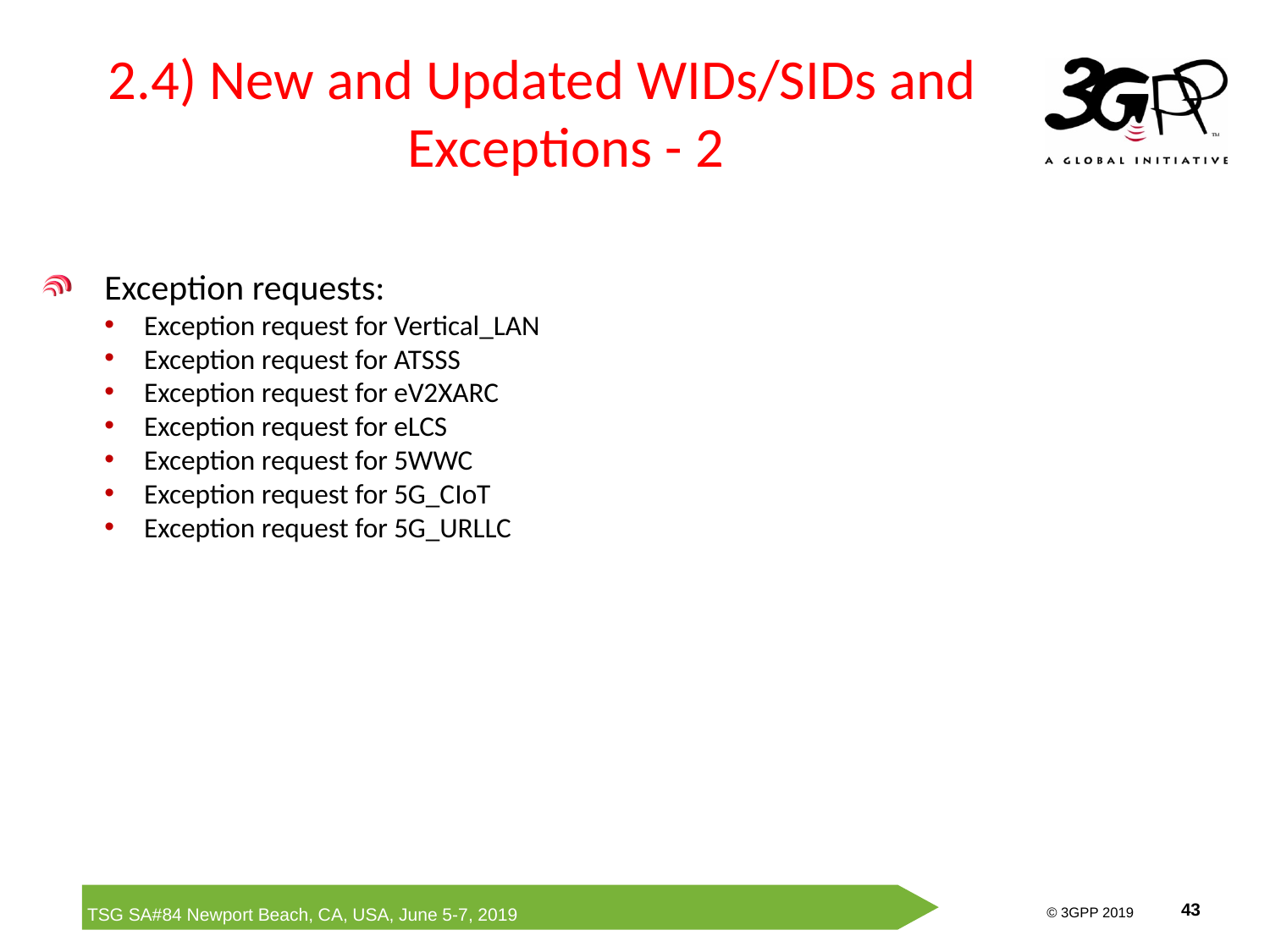

# 2.4) New and Updated WIDs/SIDs and Exceptions - 2
Exception requests:
Exception request for Vertical_LAN
Exception request for ATSSS
Exception request for eV2XARC
Exception request for eLCS
Exception request for 5WWC
Exception request for 5G_CIoT
Exception request for 5G_URLLC